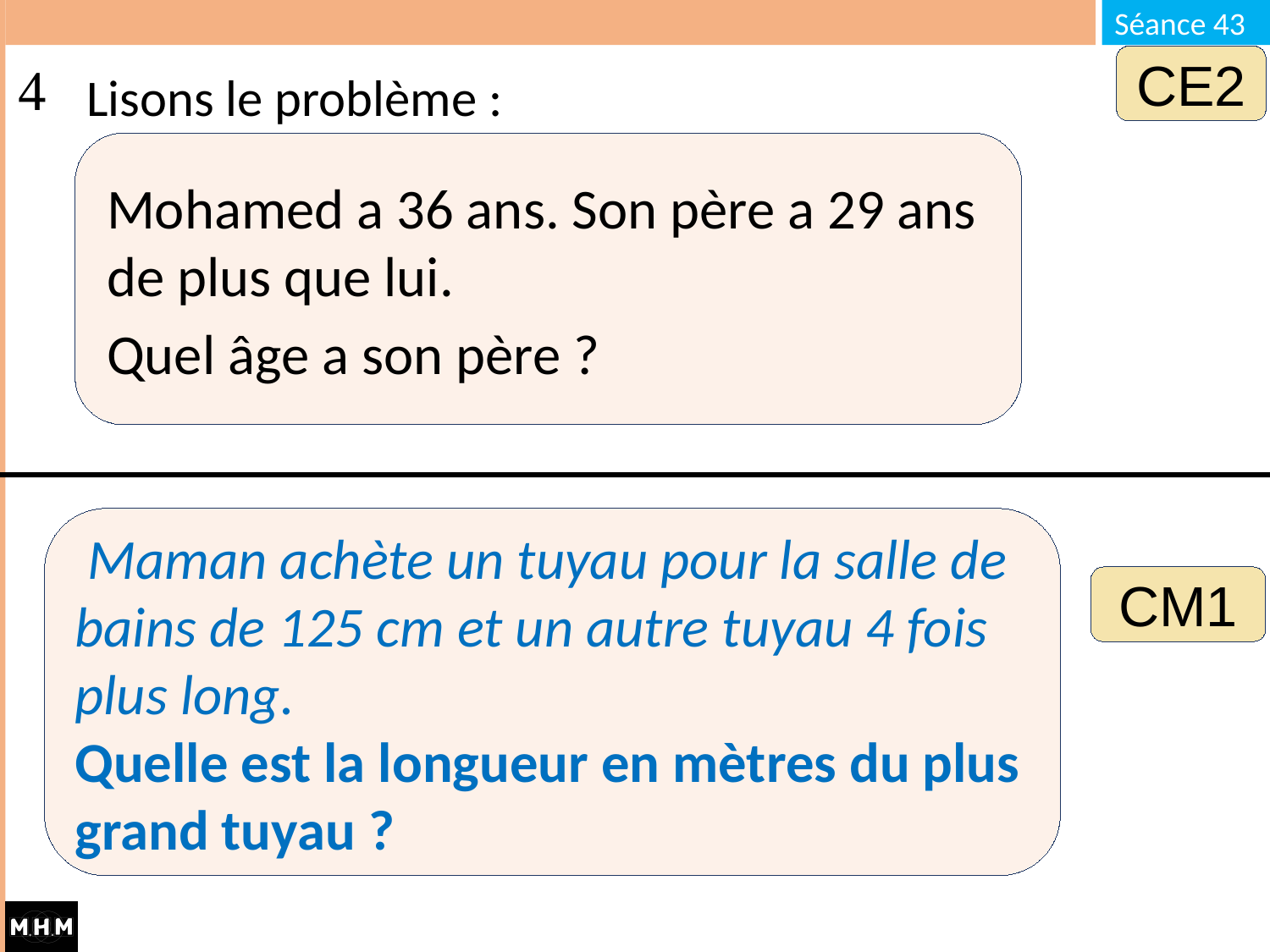

# Lisons le problème :
CE2
Mohamed a 36 ans. Son père a 29 ans de plus que lui.
Quel âge a son père ?

 Maman achète un tuyau pour la salle de bains de 125 cm et un autre tuyau 4 fois plus long.
Quelle est la longueur en mètres du plus grand tuyau ?
CM1